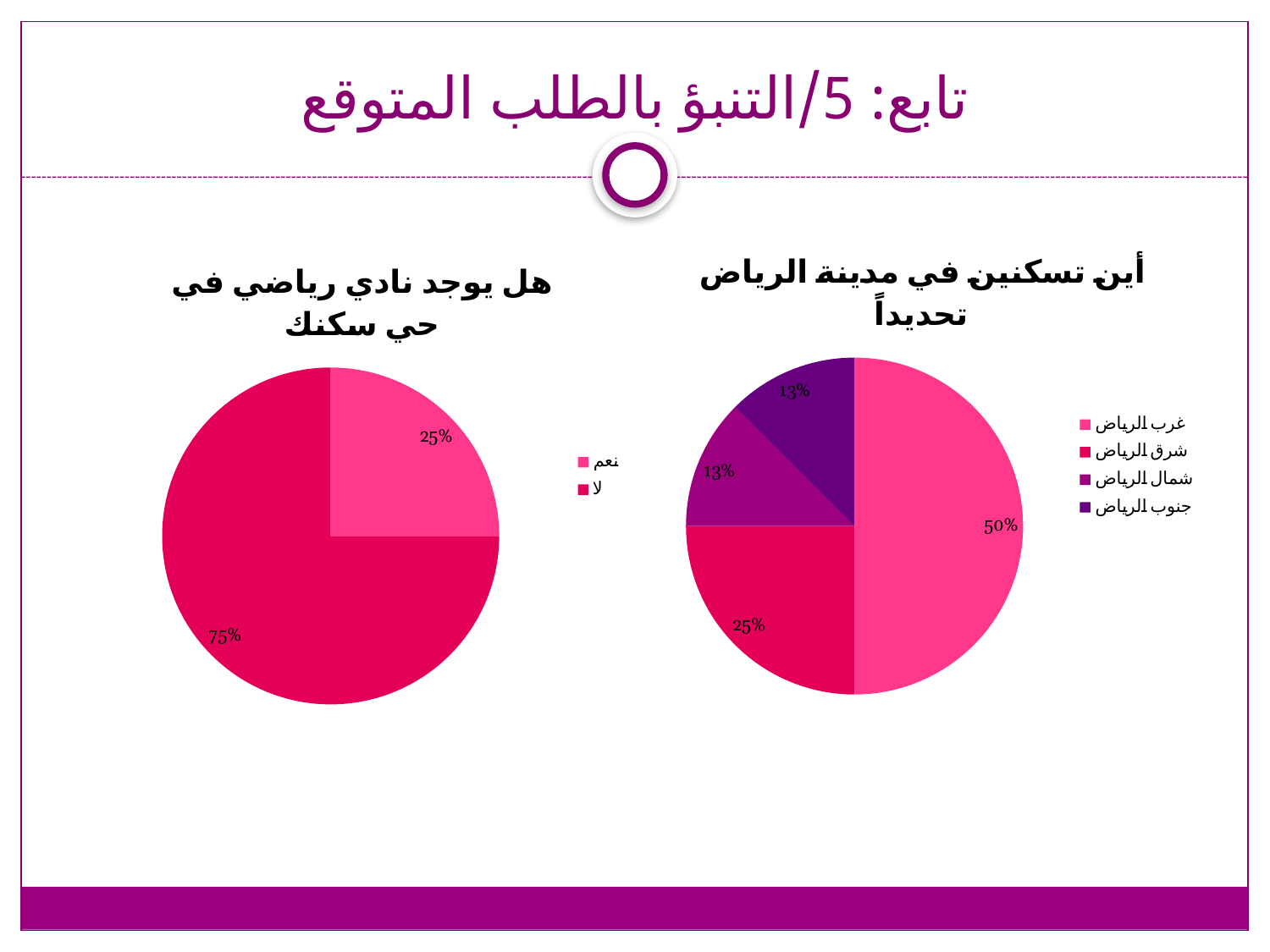

# تابع: 5/التنبؤ بالطلب المتوقع

### Chart:

| Category | أين تسكنين في مدينة الرياض تحديداً |
|---|---|
| غرب الرياض | 20.0 |
| شرق الرياض | 10.0 |
| شمال الرياض | 5.0 |
| جنوب الرياض | 5.0 |

### Chart:

| Category | هل يوجد نادي رياضي في حي سكنك |
|---|---|
| نعم | 10.0 |
| لا | 30.0 |